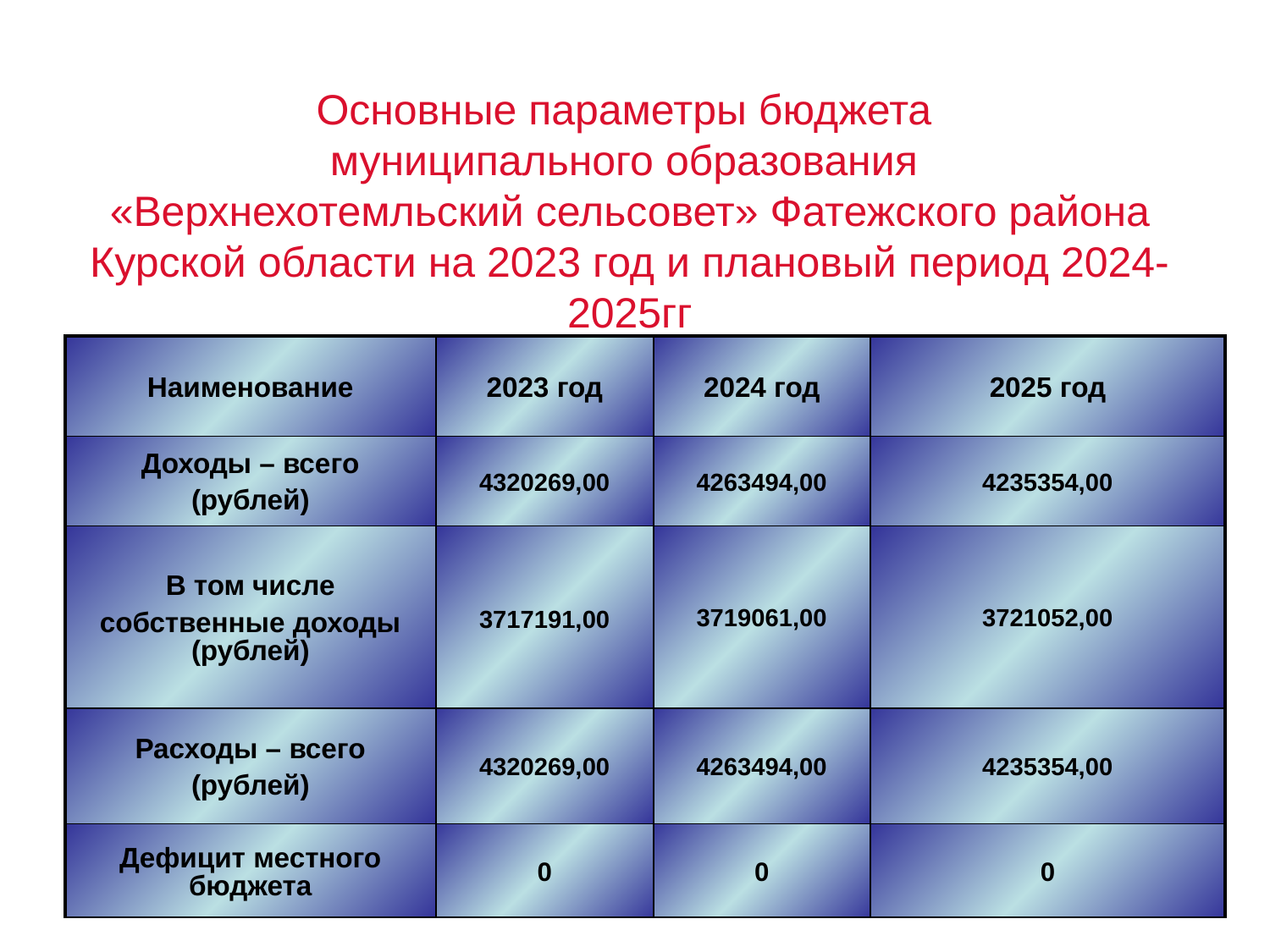

Основные параметры бюджета
муниципального образования
«Верхнехотемльский сельсовет» Фатежского района Курской области на 2023 год и плановый период 2024-2025гг
| Наименование | 2023 год | 2024 год | 2025 год |
| --- | --- | --- | --- |
| Доходы – всего (рублей) | 4320269,00 | 4263494,00 | 4235354,00 |
| В том числе собственные доходы (рублей) | 3717191,00 | 3719061,00 | 3721052,00 |
| Расходы – всего (рублей) | 4320269,00 | 4263494,00 | 4235354,00 |
| Дефицит местного бюджета | 0 | 0 | 0 |